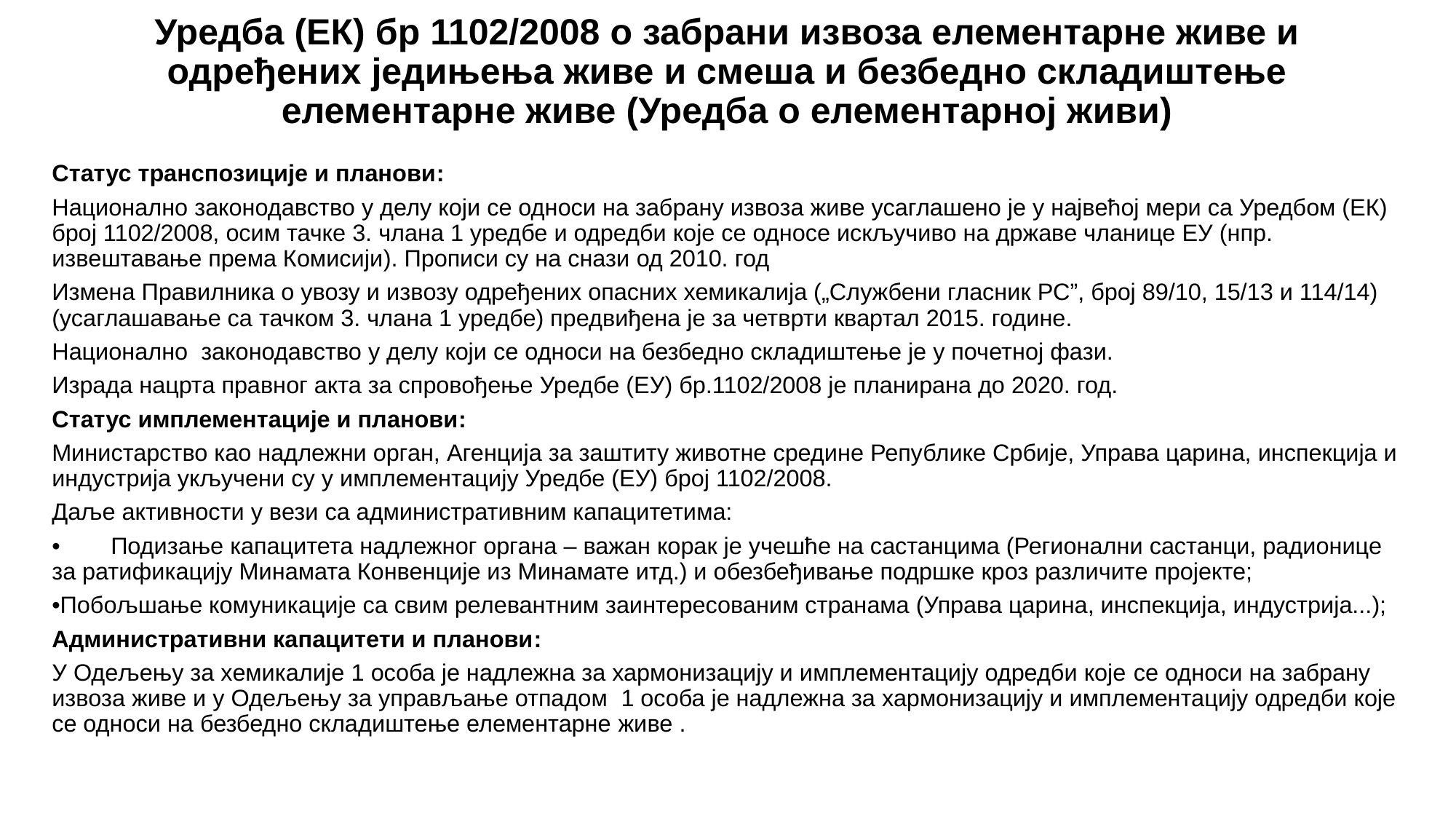

# Уредба (ЕК) бр 1102/2008 о забрани извоза елементарне живе и одређених једињења живе и смеша и безбедно складиштење елементарне живе (Уредба о елементарној живи)
Статус транспозиције и планови:
Национално законодавство у делу који се односи на забрану извоза живе усаглашено је у највећој мери са Уредбом (EК) број 1102/2008, осим тачке 3. члана 1 уредбе и одредби које се односе искључиво на државе чланице ЕУ (нпр. извештавање према Комисији). Прописи су на снази од 2010. год
Измена Правилника о увозу и извозу одређених опасних хемикалија („Службени гласник РС”, број 89/10, 15/13 и 114/14) (усаглашавање са тачком 3. члана 1 уредбе) предвиђена је за четврти квартал 2015. године.
Национално  законодавство у делу који се односи на безбедно складиштење је у почетној фази.
Израда нацрта правног акта за спровођење Уредбе (ЕУ) бр.1102/2008 је планирана до 2020. год.
Статус имплементације и планови:
Министарство као надлежни орган, Агенција за заштиту животне средине Републике Србије, Управа царина, инспекција и индустрија укључени су у имплементацију Уредбе (ЕУ) број 1102/2008.
Даље активности у вези са административним капацитетима:
•	Подизање капацитета надлежног органа – важан корак је учешће на састанцима (Регионални састанци, радионице за ратификацију Минамата Конвенције из Минамате итд.) и обезбеђивање подршке кроз различите пројекте;
•Побољшање комуникације са свим релевантним заинтересованим странама (Управа царина, инспекција, индустрија...);
Административни капацитети и планови:
У Одељењу за хемикалије 1 особа је надлежна за хармонизацију и имплементацију одредби које се односи на забрану извоза живе и у Одељењу за управљање отпадом  1 особа је надлежна за хармонизацију и имплементацију одредби које се односи на безбедно складиштење елементарне живе .